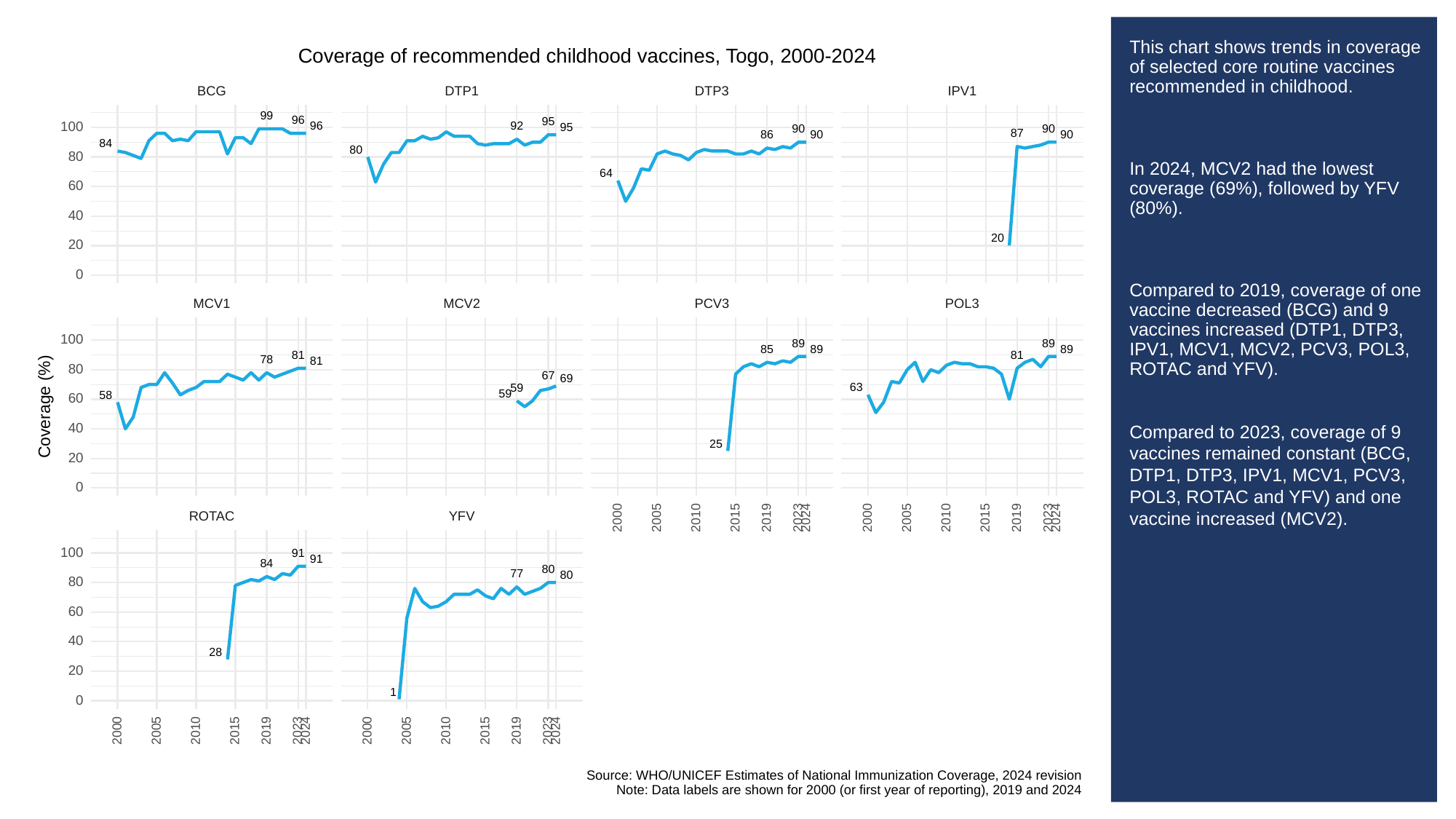

# This chart shows trends in coverage of selected core routine vaccines recommended in childhood.

In 2024, MCV2 had the lowest coverage (69%), followed by YFV (80%).

Compared to 2019, coverage of one vaccine decreased (BCG) and 9 vaccines increased (DTP1, DTP3, IPV1, MCV1, MCV2, PCV3, POL3, ROTAC and YFV).

Compared to 2023, coverage of 9 vaccines remained constant (BCG, DTP1, DTP3, IPV1, MCV1, PCV3, POL3, ROTAC and YFV) and one vaccine increased (MCV2).

Coverage of recommended childhood vaccines, Togo, 2000-2024
BCG
DTP3
DTP1
IPV1

99

96
95
96
100
92
95
90
90

87
90
90
86

84

80
80

64

60

40

20
20

0

POL3
PCV3
MCV1
MCV2

100
89
89

89
89
85
81
81

78

81
80

67
69
63
59

59
58
60
Coverage (%)

40

25

20

0

ROTAC
YFV
2023
2023
2000
2005
2010
2015
2019
2024
2000
2005
2010
2015
2019
2024

100
91

91
84
80

77
80
80

60

40

28

20

1
0

2023
2023
2000
2005
2010
2015
2019
2024
2000
2005
2010
2015
2019
2024
Source: WHO/UNICEF Estimates of National Immunization Coverage, 2024 revision
Note: Data labels are shown for 2000 (or first year of reporting), 2019 and 2024